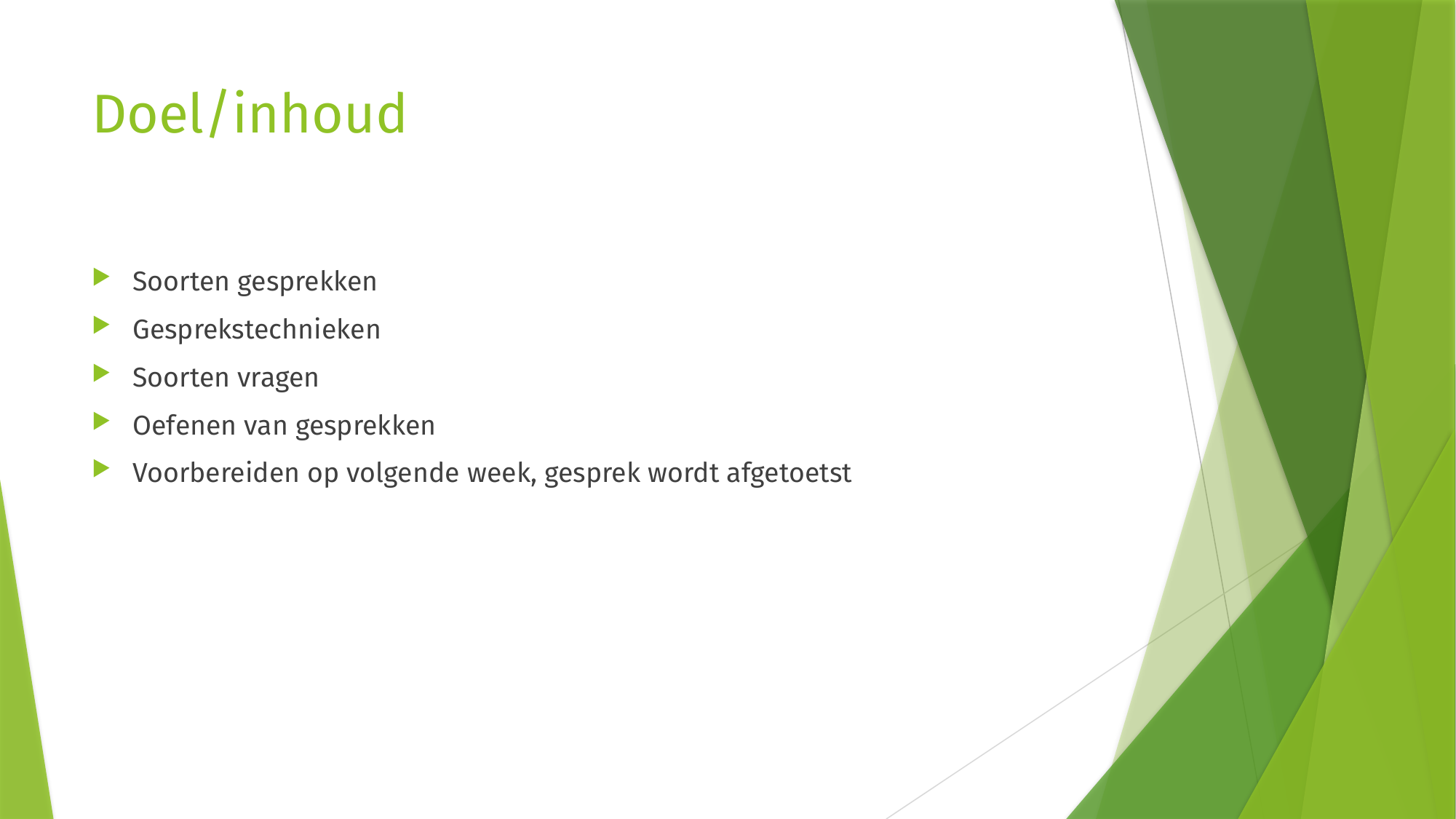

# Doel/inhoud
Soorten gesprekken
Gesprekstechnieken
Soorten vragen
Oefenen van gesprekken
Voorbereiden op volgende week, gesprek wordt afgetoetst